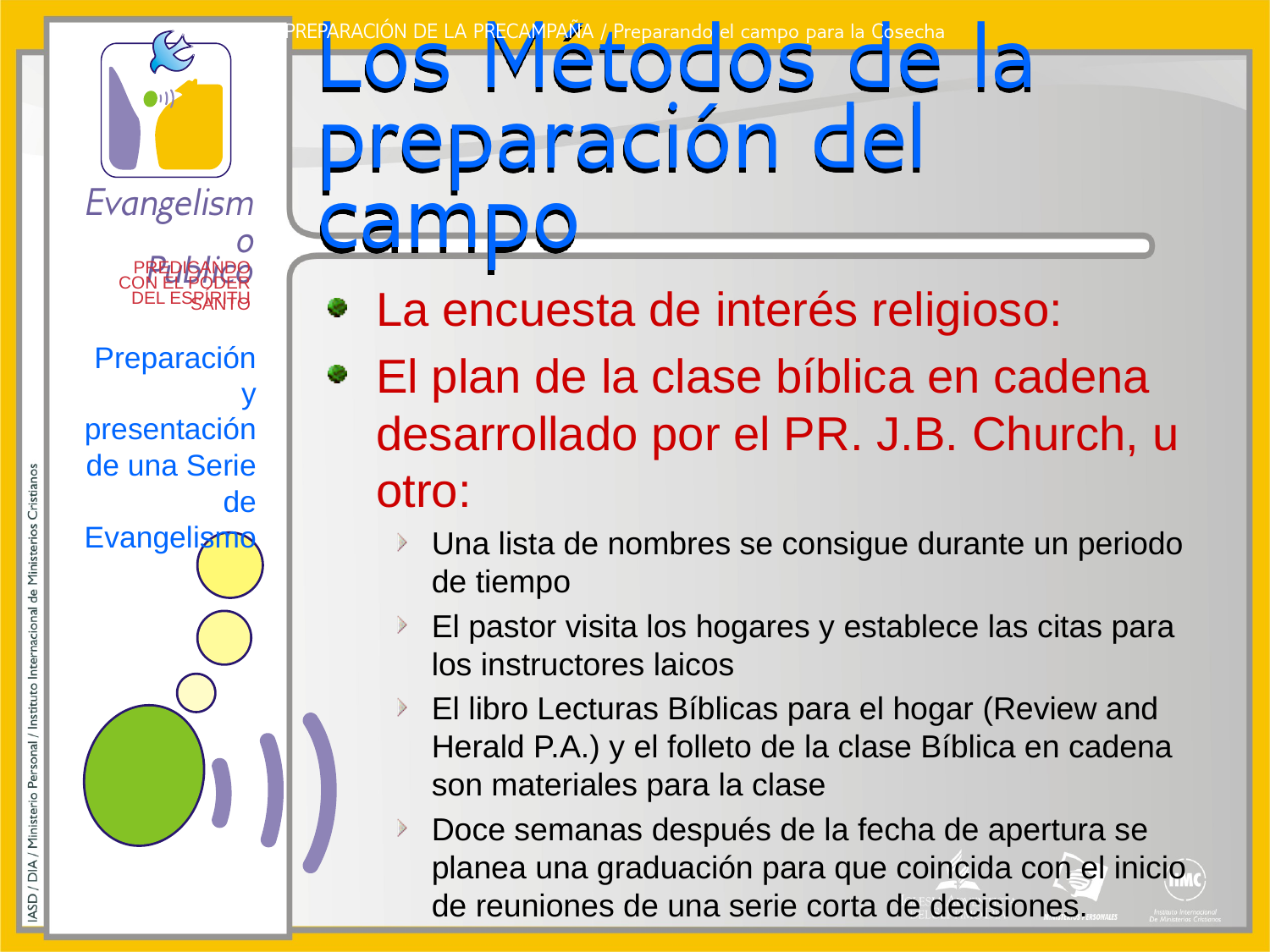

PREPARACIÓN DE LA PRECAMPAÑA / Preparando el campo para la Cosecha
# Los Métodos de la preparación del campo
La encuesta de interés religioso:
El plan de la clase bíblica en cadena desarrollado por el PR. J.B. Church, u otro:
Una lista de nombres se consigue durante un periodo de tiempo
El pastor visita los hogares y establece las citas para los instructores laicos
El libro Lecturas Bíblicas para el hogar (Review and Herald P.A.) y el folleto de la clase Bíblica en cadena son materiales para la clase
Doce semanas después de la fecha de apertura se planea una graduación para que coincida con el inicio de reuniones de una serie corta de decisiones.